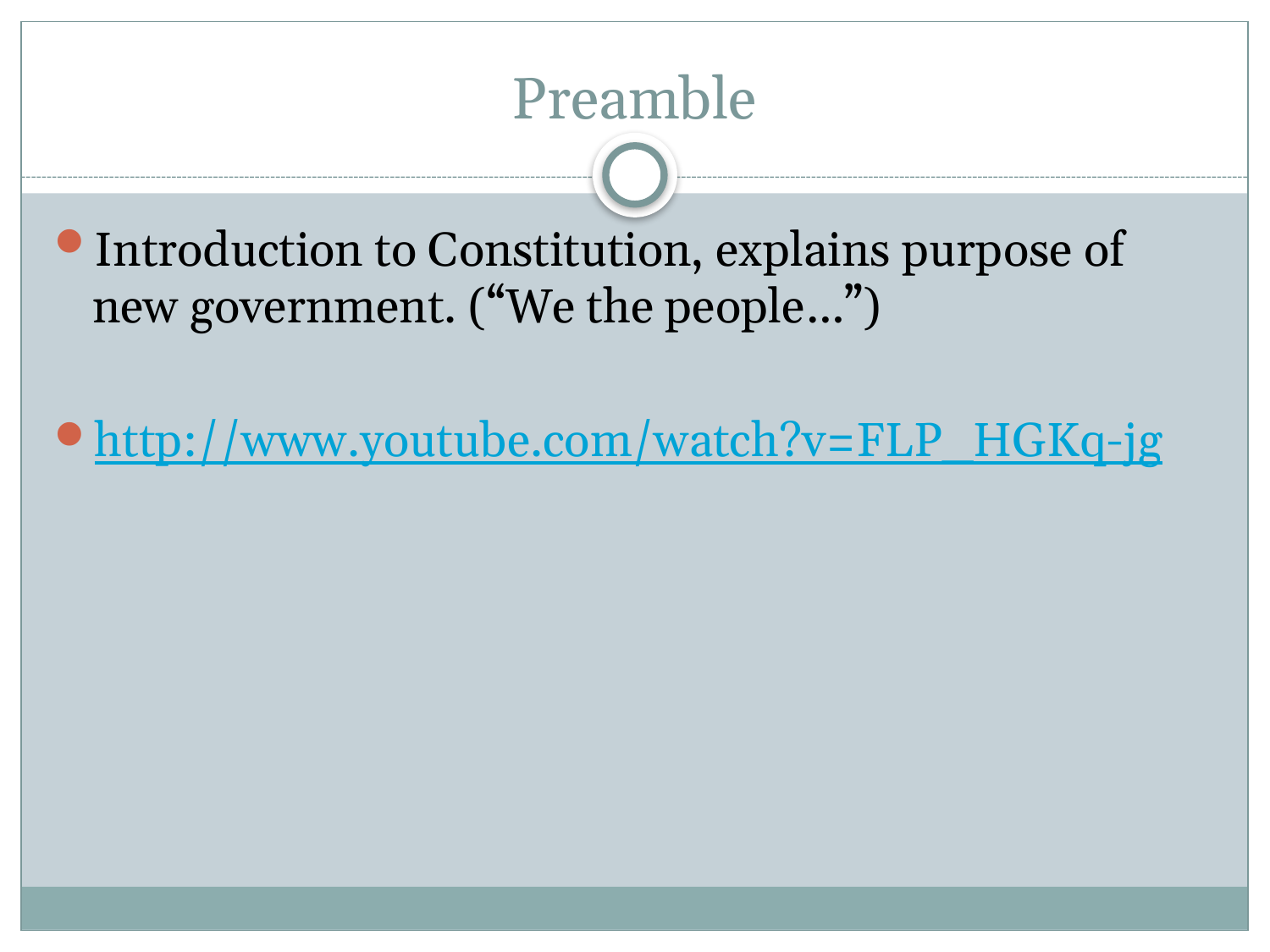

# Preamble
Introduction to Constitution, explains purpose of new government. (“We the people…”)

http://www.youtube.com/watch?v=FLP_HGKq-jg